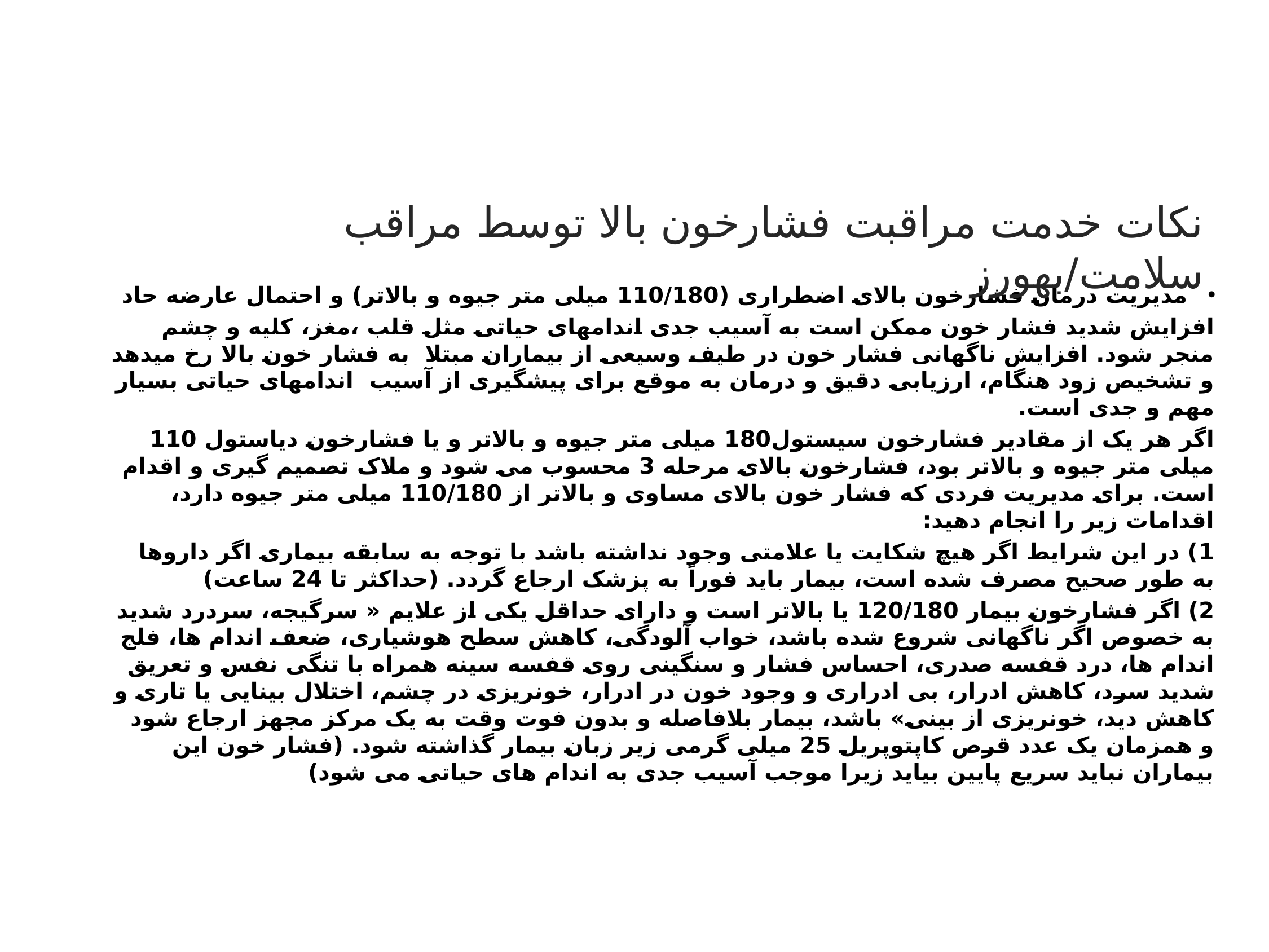

نکات خدمت مراقبت فشارخون بالا توسط مراقب سلامت/بهورز
مدیریت درمان فشارخون بالای اضطراری (110/180 میلی متر جیوه و بالاتر) و احتمال عارضه حاد
افزایش شدید فشار خون ممکن است به آسیب جدی اندامهای حیاتی مثل قلب ،مغز، کلیه و چشم  منجر شود. افزایش ناگهانی فشار خون در طیف وسیعی از بیماران مبتلا  به فشار خون بالا رخ میدهد و تشخیص زود هنگام، ارزیابی دقیق و درمان به موقع برای پیشگیری از آسیب  اندامهای حیاتی بسیار مهم و جدی است.
اگر هر یک از مقادیر فشارخون سیستول180 میلی متر جیوه و بالاتر و یا فشارخون دیاستول 110 میلی متر جیوه و بالاتر بود، فشارخون بالای مرحله 3 محسوب می شود و ملاک تصمیم گیری و اقدام است. برای مدیریت فردی که فشار خون بالای مساوی و بالاتر از 110/180 میلی متر جیوه دارد، اقدامات زیر را انجام دهید:
1) در این شرایط اگر هیچ شکایت یا علامتی وجود نداشته باشد با توجه به سابقه بیماری اگر داروها به طور صحیح مصرف شده است، بیمار باید فوراً به پزشک ارجاع گردد. (حداکثر تا 24 ساعت)
2) اگر فشارخون بیمار 120/180 یا بالاتر است و دارای حداقل یکی از علایم « سرگیجه، سردرد شدید به خصوص اگر ناگهانی شروع شده باشد، خواب آلودگی، کاهش سطح هوشیاری، ضعف اندام ها، فلج اندام ها، درد قفسه صدری، احساس فشار و سنگینی روی قفسه سینه همراه با تنگی نفس و تعریق شدید سرد، کاهش ادرار، بی ادراری و وجود خون در ادرار، خونریزی در چشم، اختلال بینایی یا تاری و کاهش دید، خونریزی از بینی» باشد، بیمار بلافاصله و بدون فوت وقت به یک مرکز مجهز ارجاع شود و همزمان یک عدد قرص کاپتوپریل 25 میلی گرمی زیر زبان بیمار گذاشته شود. (فشار خون این بیماران نباید سریع پایین بیاید زیرا موجب آسیب جدی به اندام های حیاتی می شود)